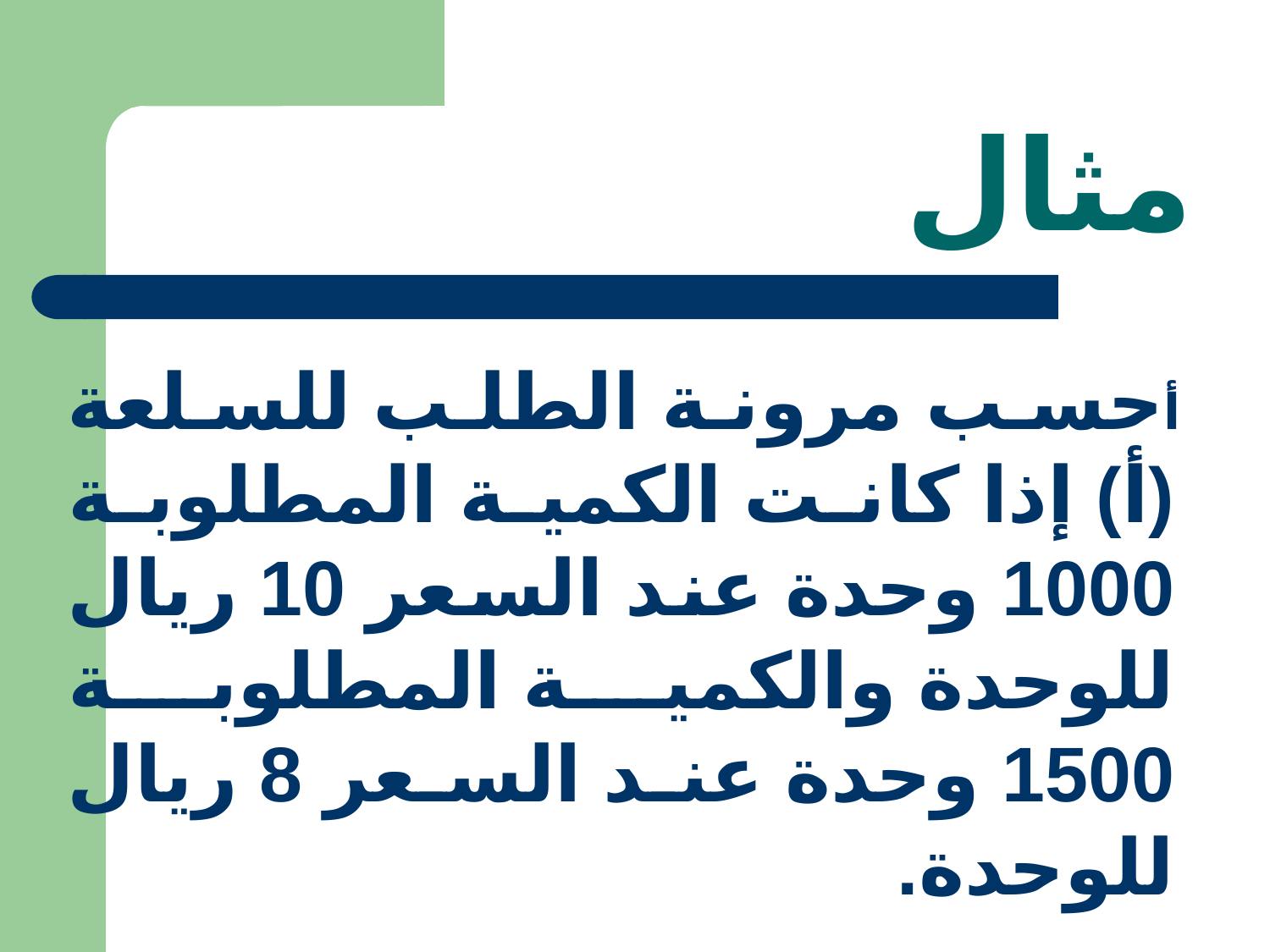

# مثال
   أحسب مرونة الطلب للسلعة (أ) إذا كانت الكمية المطلوبة 1000 وحدة عند السعر 10 ريال للوحدة والكمية المطلوبة 1500 وحدة عند السعر 8 ريال للوحدة.